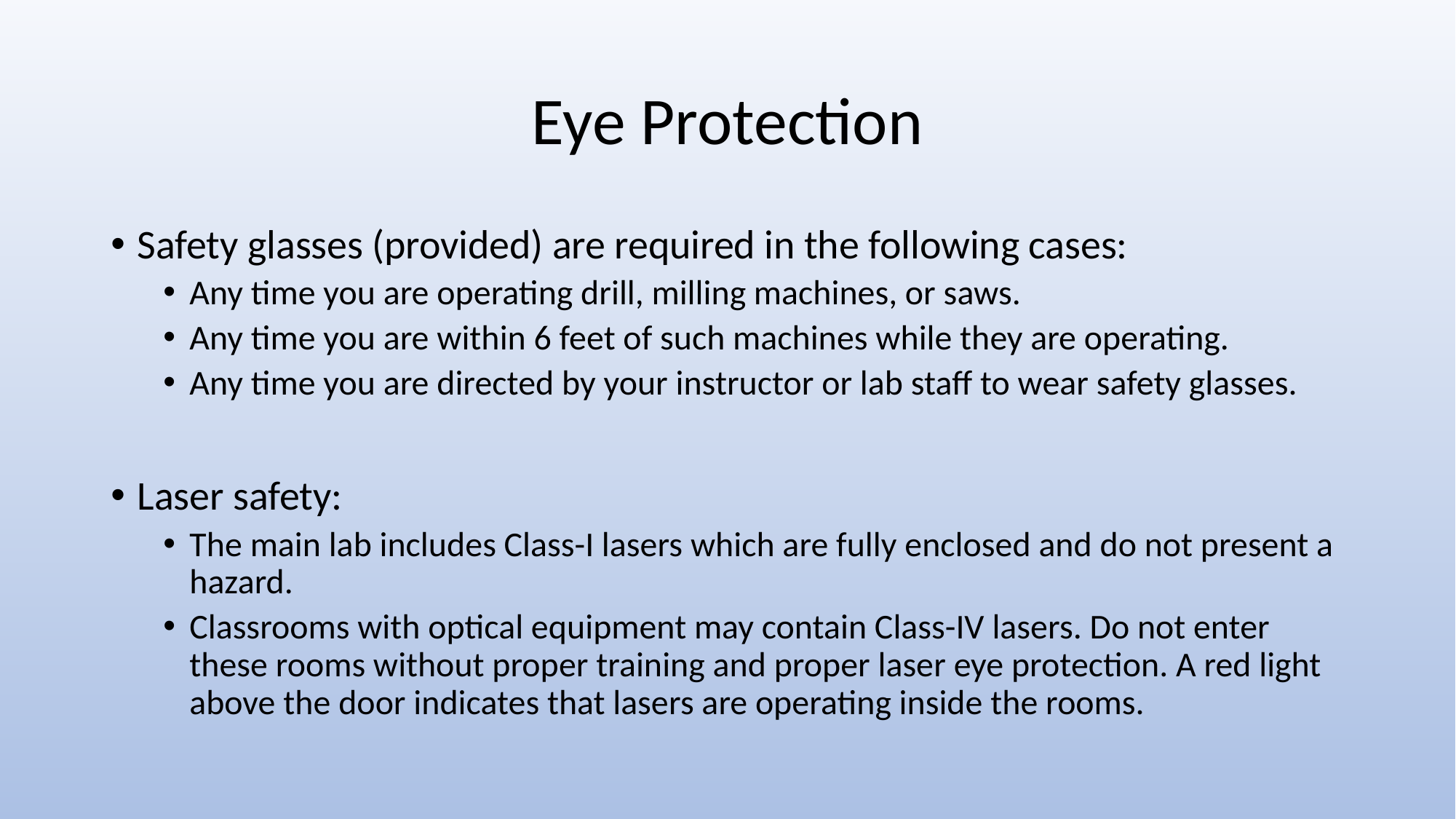

# Eye Protection
Safety glasses (provided) are required in the following cases:
Any time you are operating drill, milling machines, or saws.
Any time you are within 6 feet of such machines while they are operating.
Any time you are directed by your instructor or lab staff to wear safety glasses.

Laser safety:
The main lab includes Class-I lasers which are fully enclosed and do not present a hazard.
Classrooms with optical equipment may contain Class-IV lasers. Do not enter these rooms without proper training and proper laser eye protection. A red light above the door indicates that lasers are operating inside the rooms.